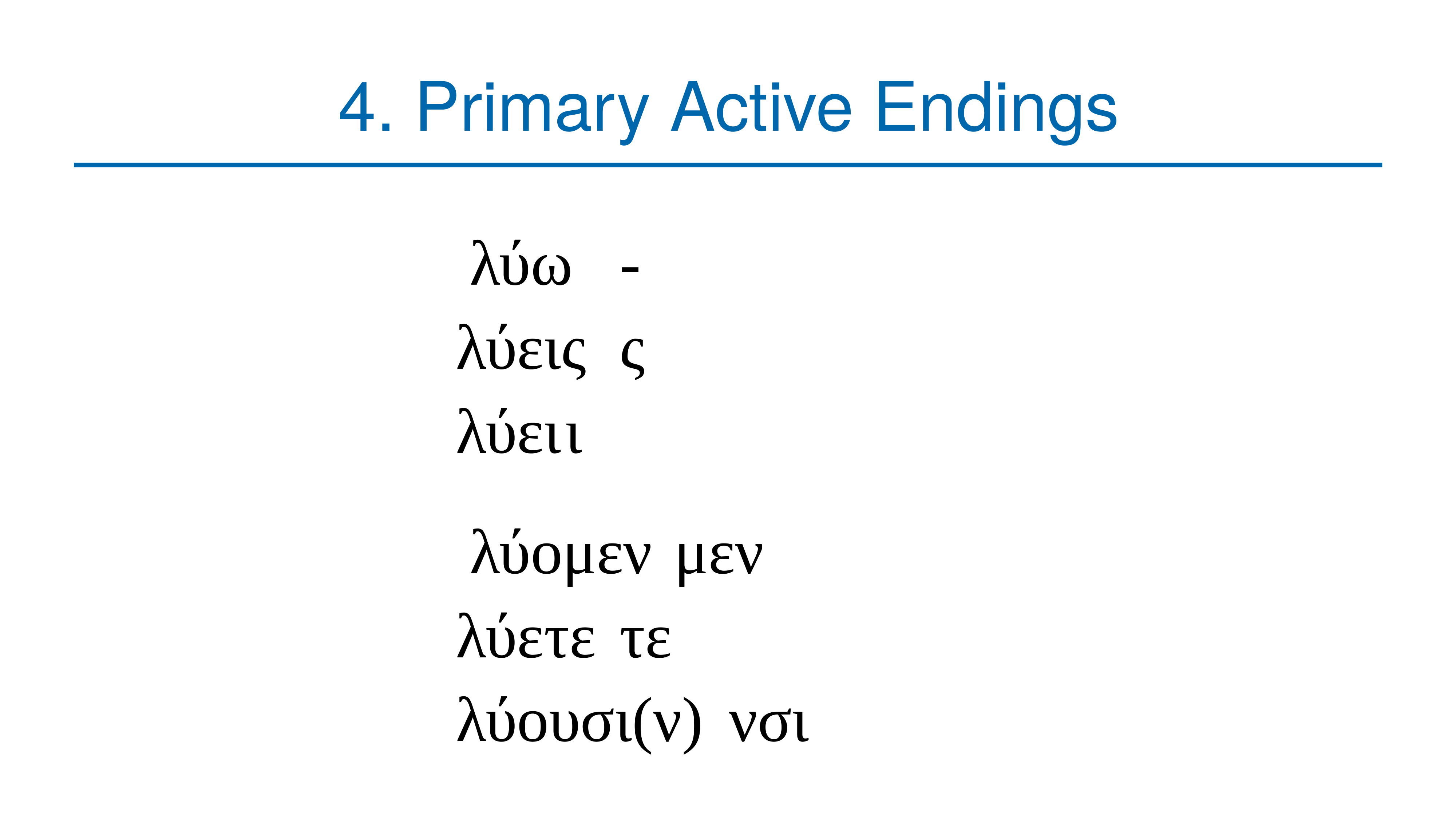

# 4. Primary Active Endings
λύω	-
λύεις	ς
λύει	ι
λύομεν	μεν
λύετε	τε
λύουσι(ν)	νσι